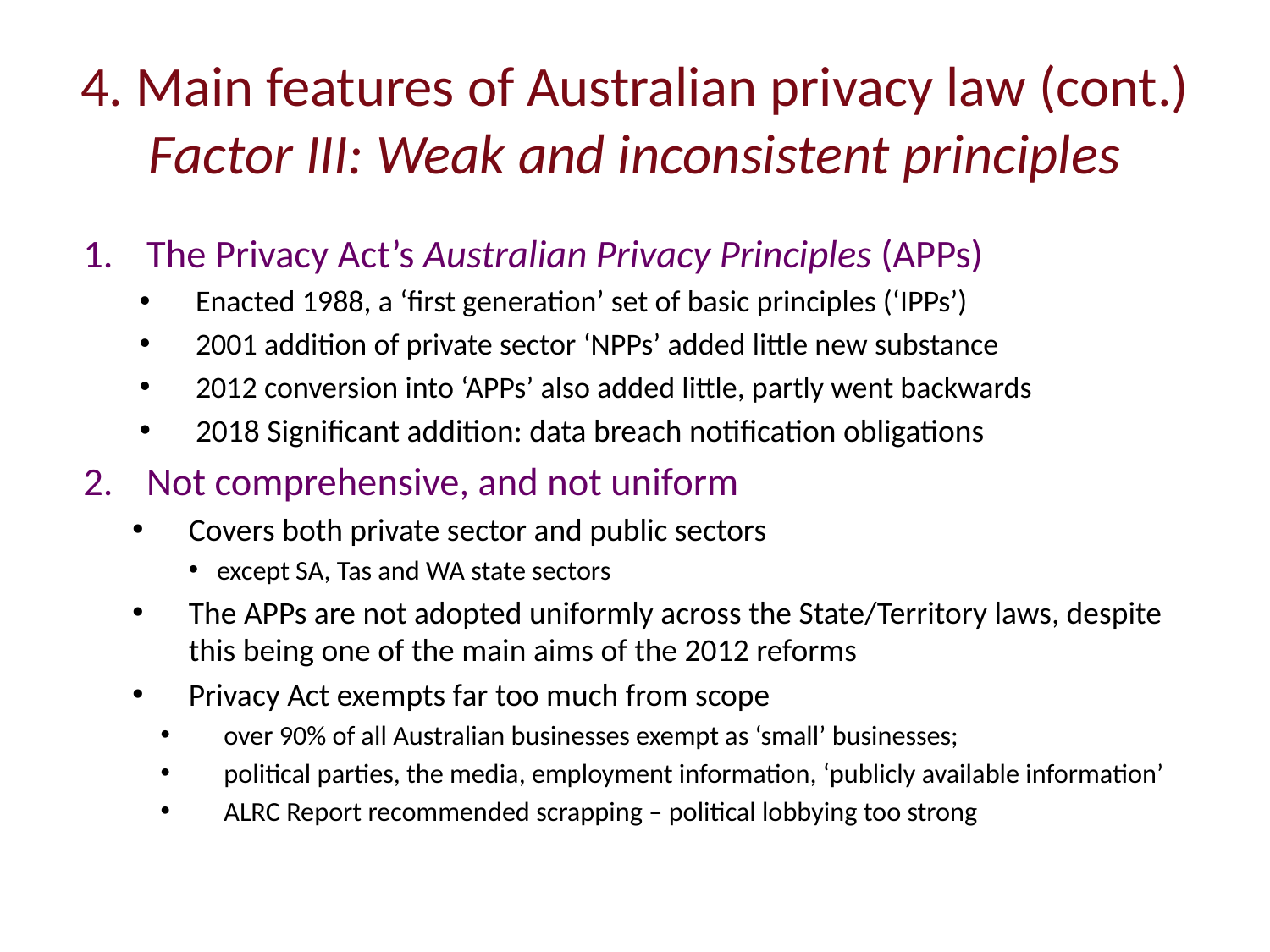

# 4. Main features of Australian privacy law (cont.) Factor III: Weak and inconsistent principles
The Privacy Act’s Australian Privacy Principles (APPs)
Enacted 1988, a ‘first generation’ set of basic principles (‘IPPs’)
2001 addition of private sector ‘NPPs’ added little new substance
2012 conversion into ‘APPs’ also added little, partly went backwards
2018 Significant addition: data breach notification obligations
Not comprehensive, and not uniform
Covers both private sector and public sectors
except SA, Tas and WA state sectors
The APPs are not adopted uniformly across the State/Territory laws, despite this being one of the main aims of the 2012 reforms
Privacy Act exempts far too much from scope
over 90% of all Australian businesses exempt as ‘small’ businesses;
political parties, the media, employment information, ‘publicly available information’
ALRC Report recommended scrapping – political lobbying too strong